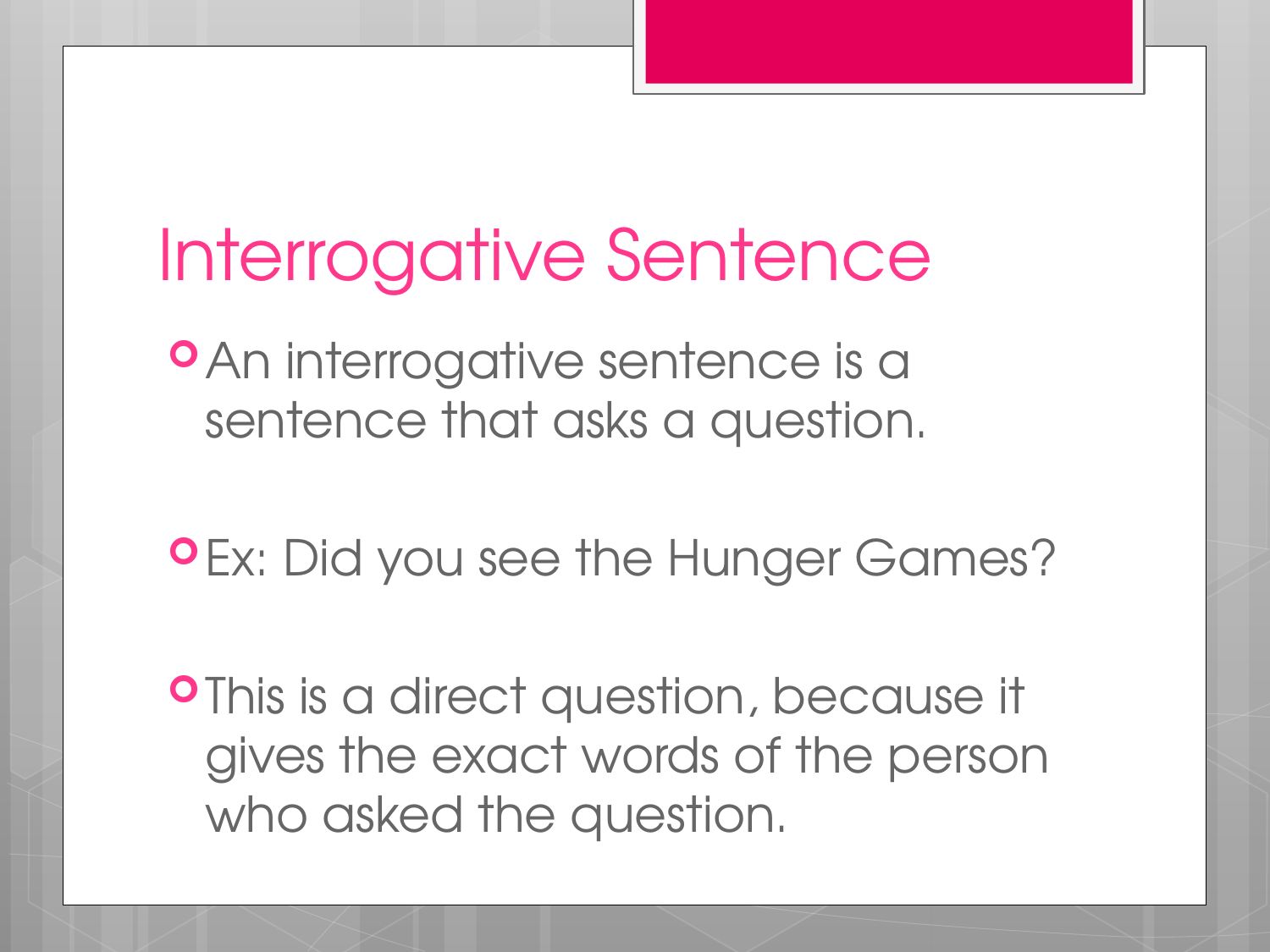

# Interrogative Sentence
An interrogative sentence is a sentence that asks a question.

Ex: Did you see the Hunger Games?

This is a direct question, because it gives the exact words of the person who asked the question.